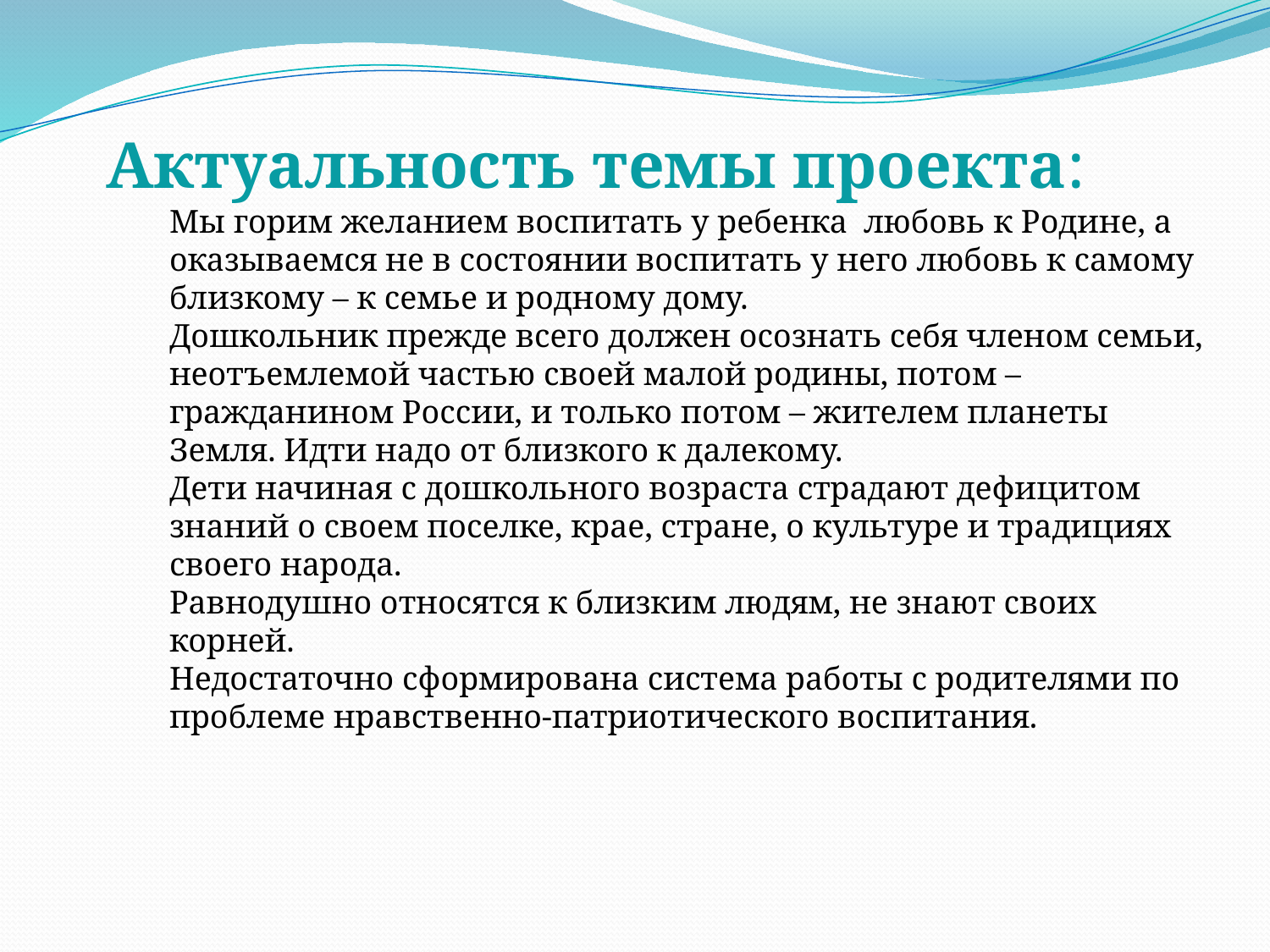

#
Актуальность темы проекта:
Мы горим желанием воспитать у ребенка  любовь к Родине, а оказываемся не в состоянии воспитать у него любовь к самому близкому – к семье и родному дому.
Дошкольник прежде всего должен осознать себя членом семьи, неотъемлемой частью своей малой родины, потом – гражданином России, и только потом – жителем планеты Земля. Идти надо от близкого к далекому.
Дети начиная с дошкольного возраста страдают дефицитом знаний о своем поселке, крае, стране, о культуре и традициях своего народа.
Равнодушно относятся к близким людям, не знают своих корней.
Недостаточно сформирована система работы с родителями по проблеме нравственно-патриотического воспитания.